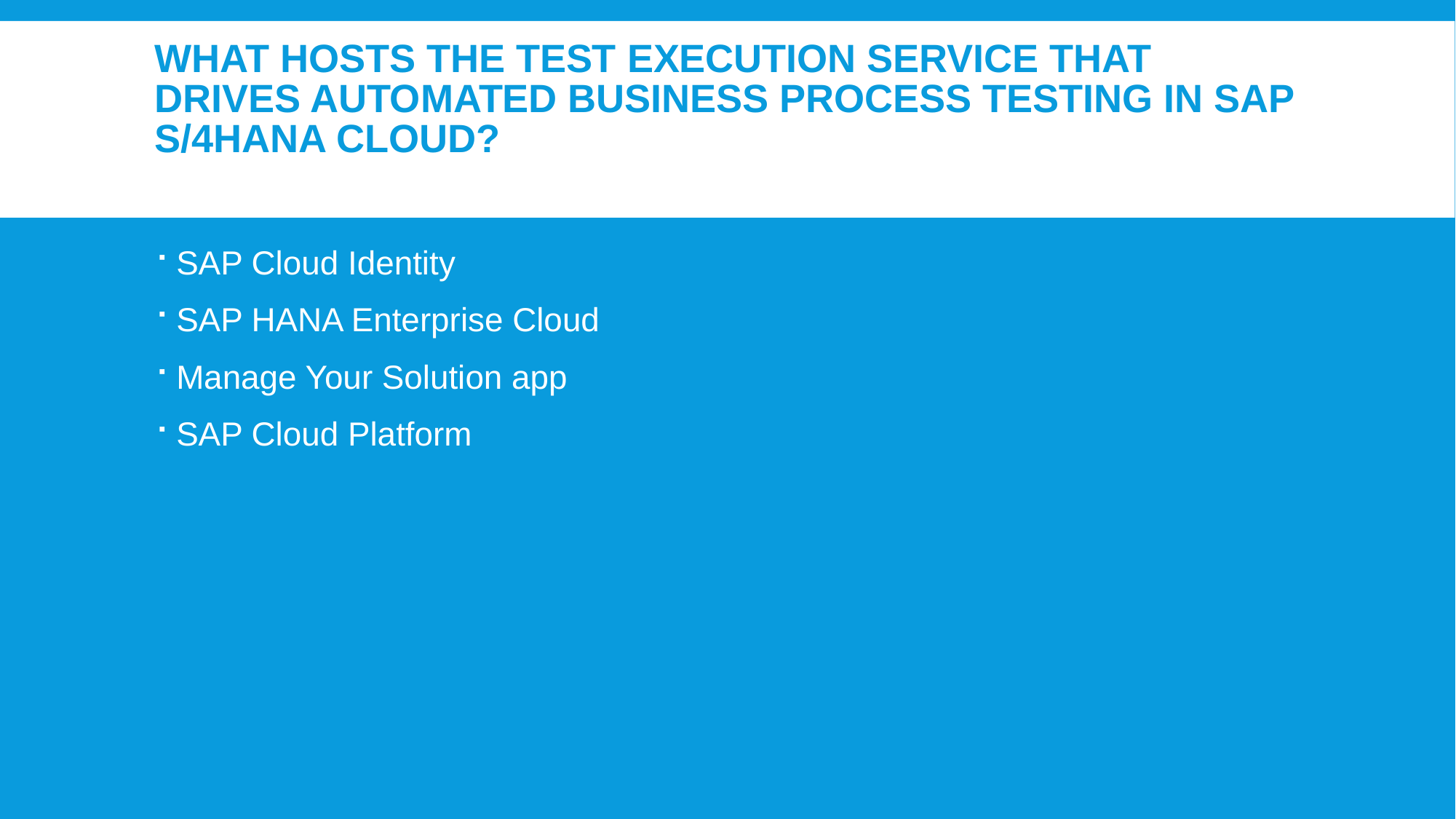

# What hosts the Test Execution Service that drives automated business process testing in SAP S/4HANA Cloud?
SAP Cloud Identity
SAP HANA Enterprise Cloud
Manage Your Solution app
SAP Cloud Platform